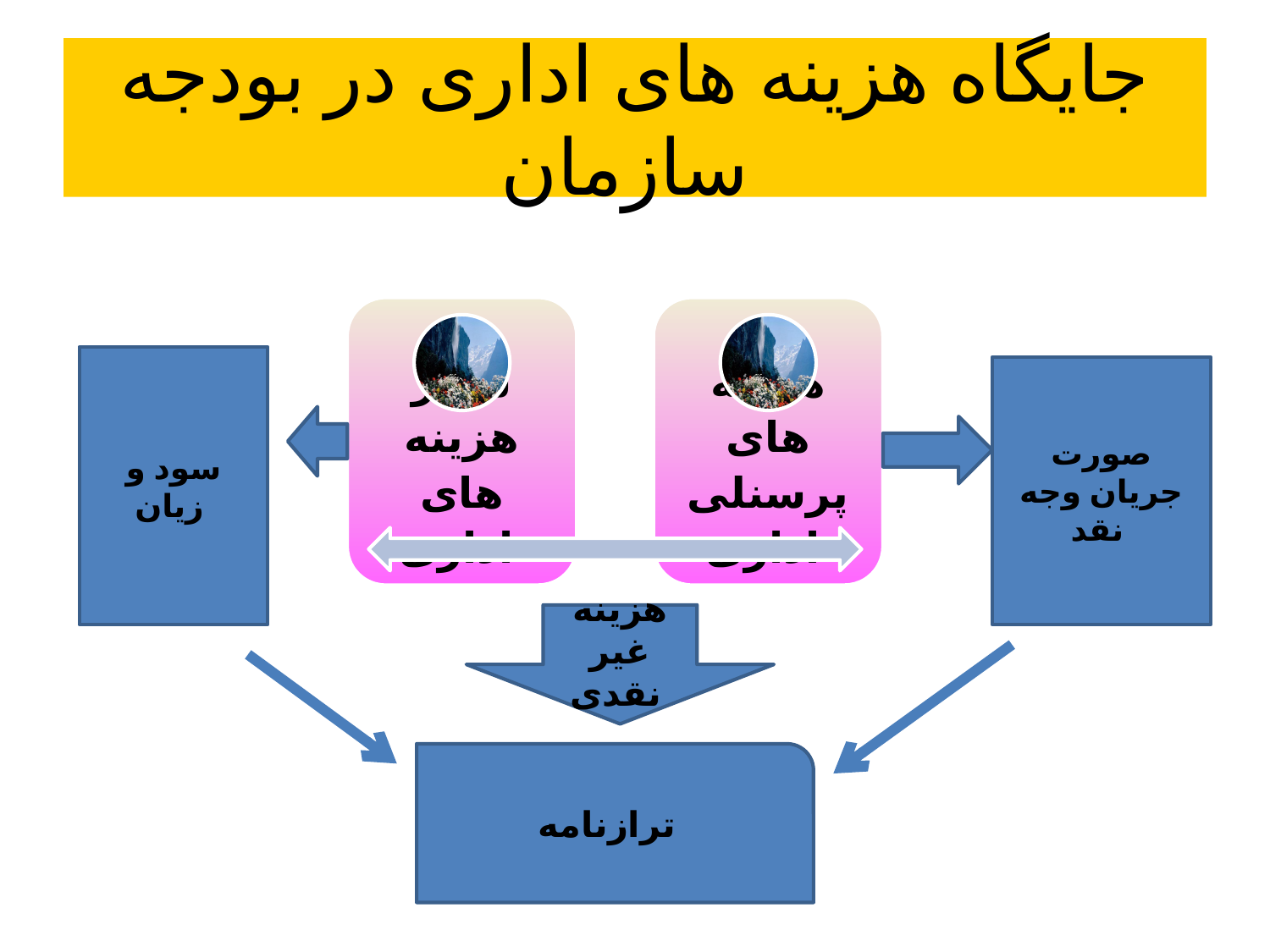

# جایگاه هزینه های اداری در بودجه سازمان

سایر هزینه های اداری
هزینه های پرسنلی اداری
سود و زیان
صورت جریان وجه نقد

هزینه غیر نقدی
ترازنامه